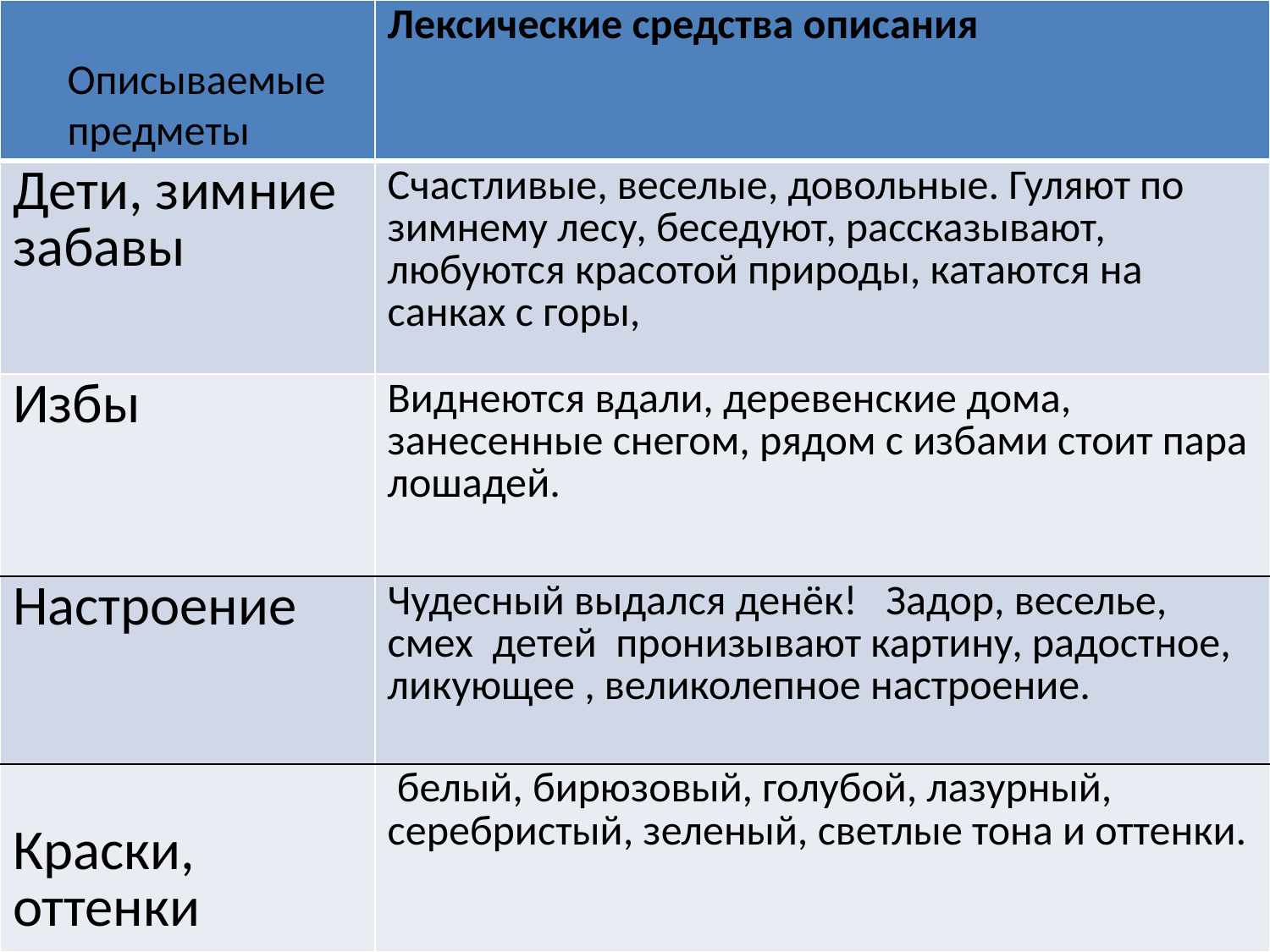

|  | Лексические средства описания |
| --- | --- |
| Дети, зимние забавы | Счастливые, веселые, довольные. Гуляют по зимнему лесу, беседуют, рассказывают, любуются красотой природы, катаются на санках с горы, |
| Избы | Виднеются вдали, деревенские дома, занесенные снегом, рядом с избами стоит пара лошадей. |
| Настроение | Чудесный выдался денёк! Задор, веселье, смех детей пронизывают картину, радостное, ликующее , великолепное настроение. |
| Краски, оттенки | белый, бирюзовый, голубой, лазурный, серебристый, зеленый, светлые тона и оттенки. |
Описываемые предметы